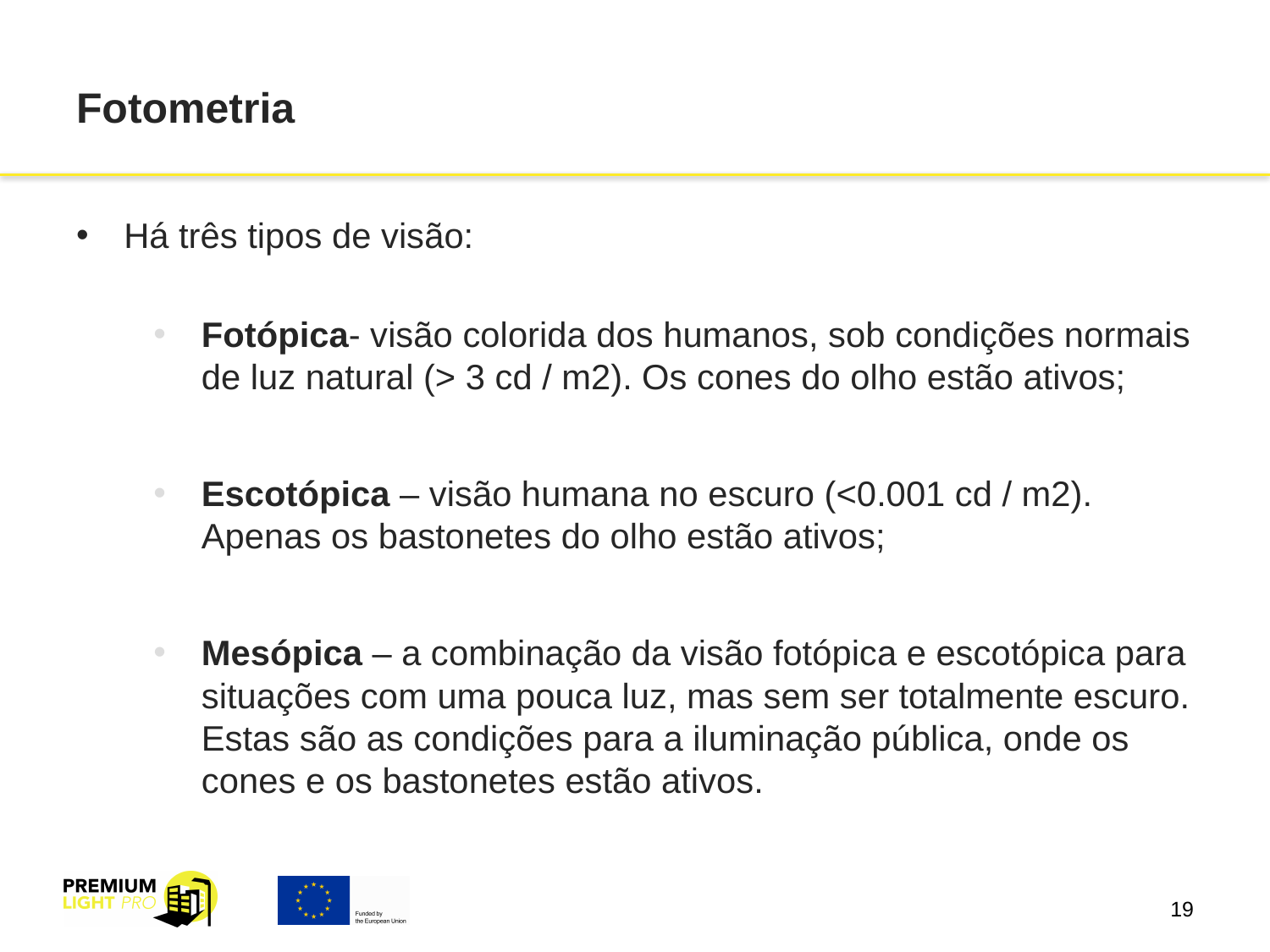

# Fotometria
Há três tipos de visão:

Fotópica- visão colorida dos humanos, sob condições normais de luz natural (> 3 cd / m2). Os cones do olho estão ativos;

Escotópica – visão humana no escuro (<0.001 cd / m2). Apenas os bastonetes do olho estão ativos;

Mesópica – a combinação da visão fotópica e escotópica para situações com uma pouca luz, mas sem ser totalmente escuro. Estas são as condições para a iluminação pública, onde os cones e os bastonetes estão ativos.